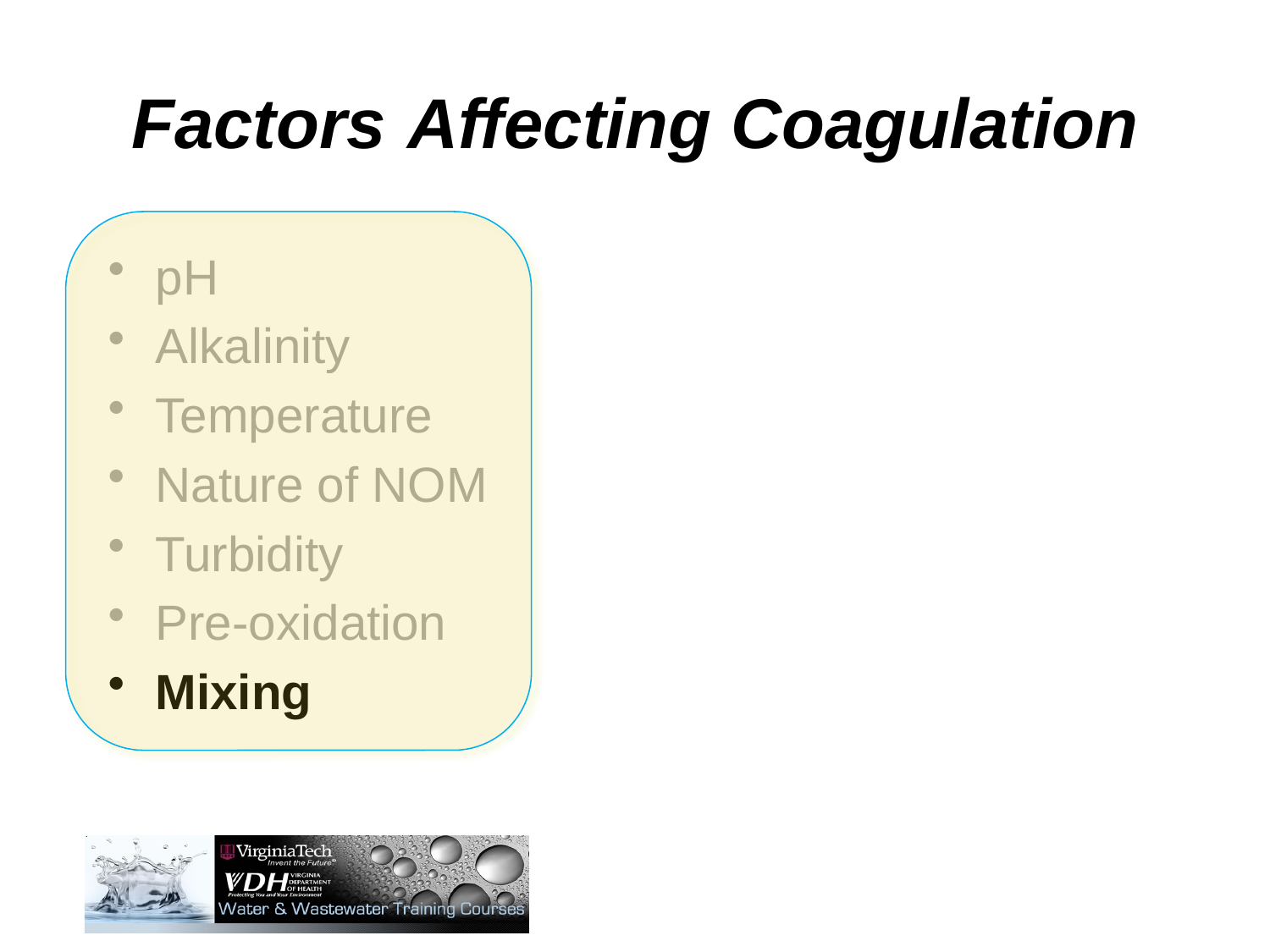

# Factors Affecting Coagulation

pH
Alkalinity
Temperature
Nature of NOM
Turbidity
Pre-oxidation
Mixing